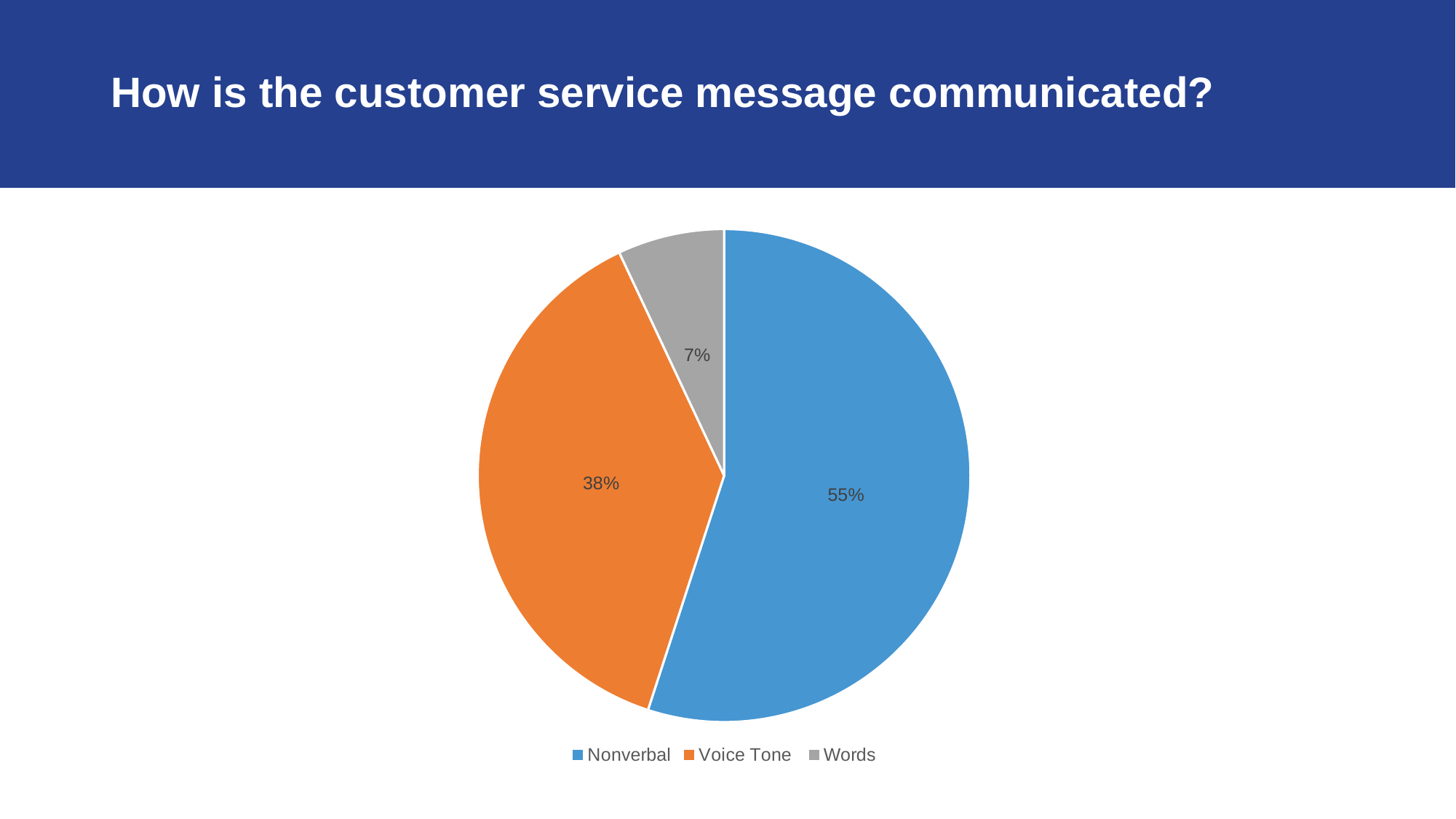

# How is the customer service message communicated?

### Chart

| Category | Communcation  |
|---|---|
| Nonverbal | 0.55 |
| Voice Tone  | 0.38 |
| Words | 0.07 |